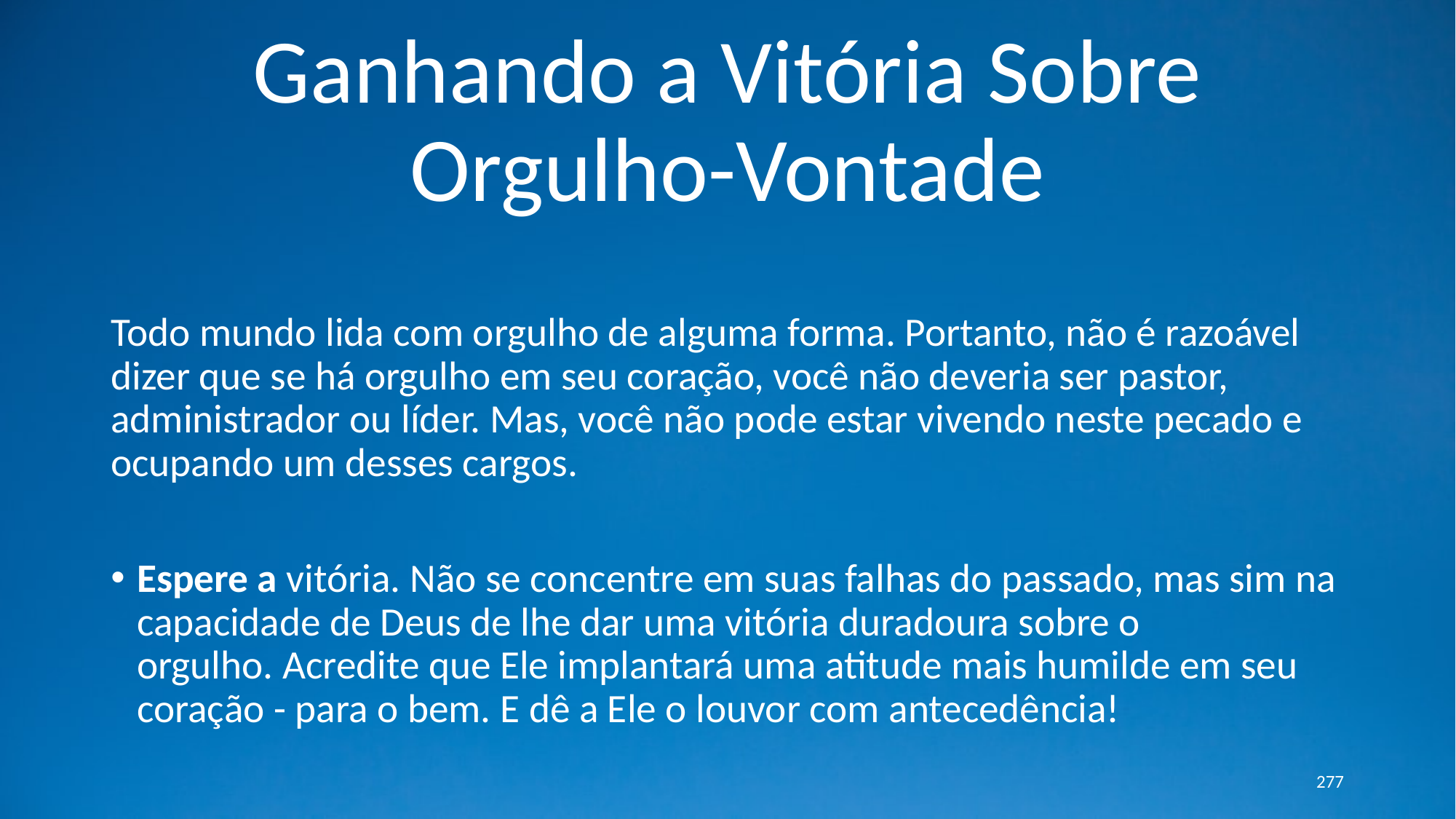

# Ganhando a Vitória Sobre Orgulho-Vontade
Todo mundo lida com orgulho de alguma forma. Portanto, não é razoável dizer que se há orgulho em seu coração, você não deveria ser pastor, administrador ou líder. Mas, você não pode estar vivendo neste pecado e ocupando um desses cargos.

Espere a vitória. Não se concentre em suas falhas do passado, mas sim na capacidade de Deus de lhe dar uma vitória duradoura sobre o orgulho. Acredite que Ele implantará uma atitude mais humilde em seu coração - para o bem. E dê a Ele o louvor com antecedência!
277